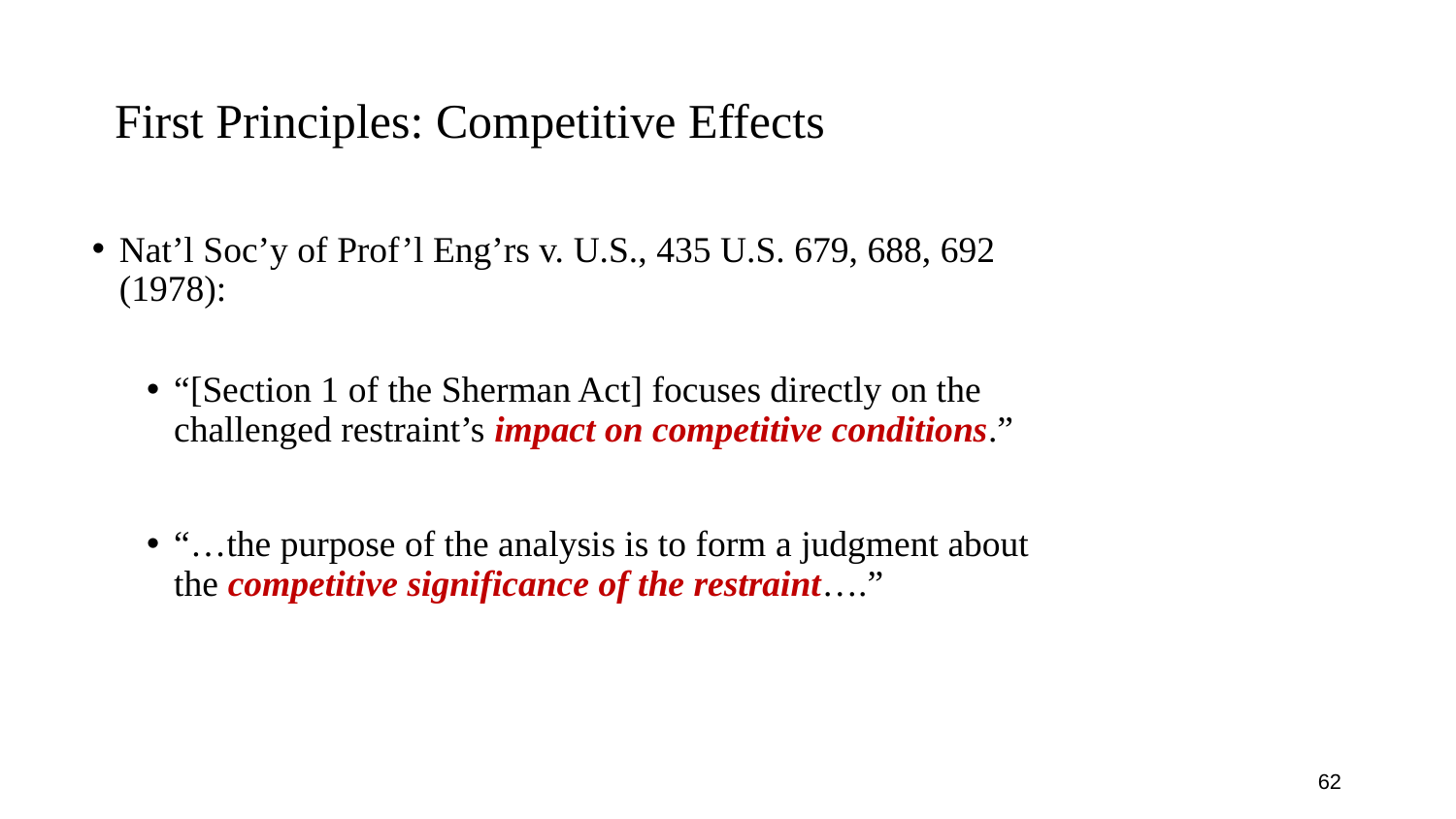

# First Principles: Competitive Effects
Nat’l Soc’y of Prof’l Eng’rs v. U.S., 435 U.S. 679, 688, 692 (1978):

“[Section 1 of the Sherman Act] focuses directly on the challenged restraint’s impact on competitive conditions.”

“…the purpose of the analysis is to form a judgment about the competitive significance of the restraint….”

62